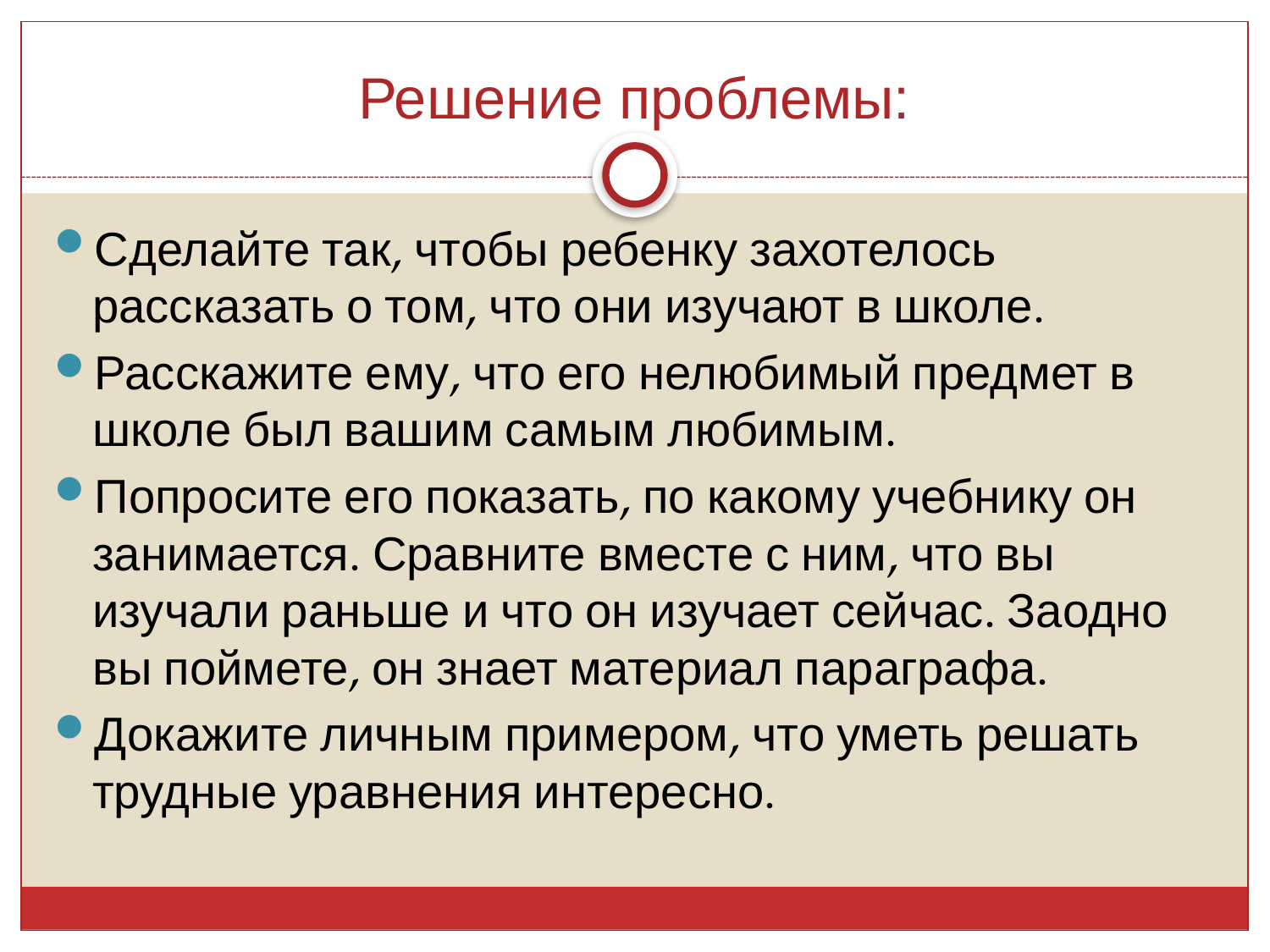

# Решение проблемы:
Сделайте так, чтобы ребенку захотелось рассказать о том, что они изучают в школе.
Расскажите ему, что его нелюбимый предмет в школе был вашим самым любимым.
Попросите его показать, по какому учебнику он занимается. Сравните вместе с ним, что вы изучали раньше и что он изучает сейчас. Заодно вы поймете, он знает материал параграфа.
Докажите личным примером, что уметь решать трудные уравнения интересно.